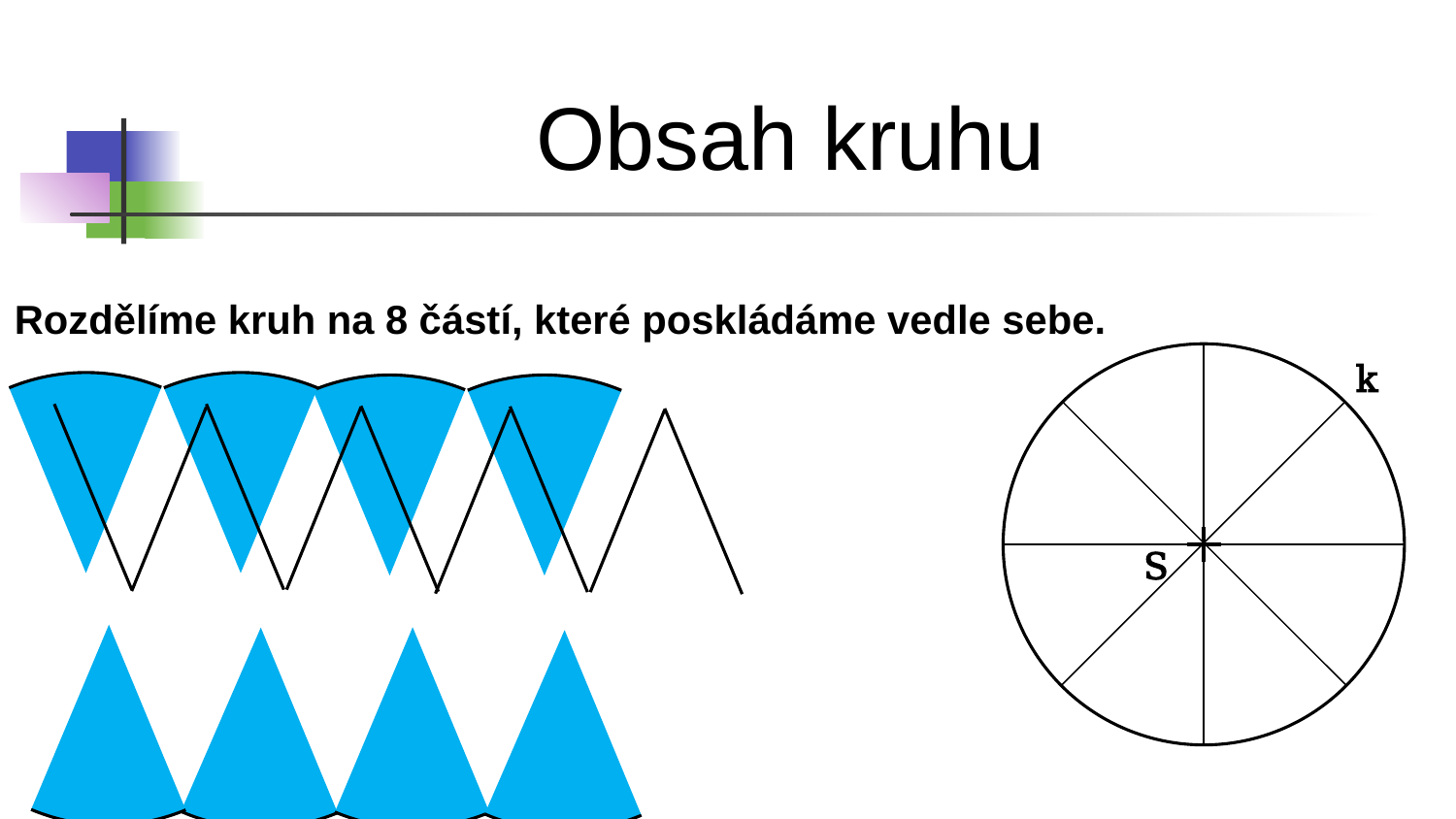

Obsah kruhu
Rozdělíme kruh na 8 částí, které poskládáme vedle sebe.

k

S